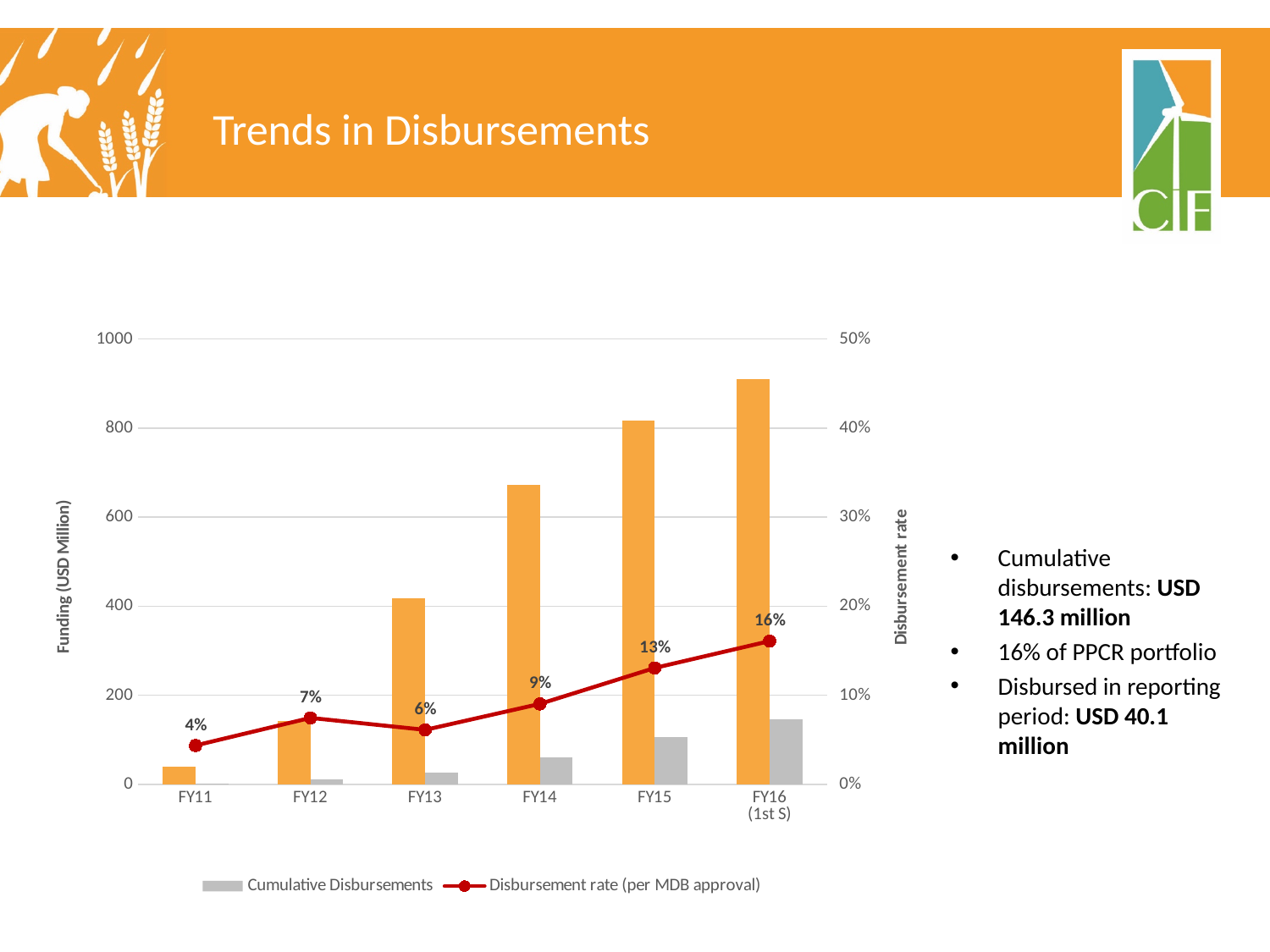

# Trends in Disbursements

### Chart

| Category | Cumulative MDB approvals | Cumulative Disbursements | Disbursement rate (per MDB approval) |
|---|---|---|---|
| FY11 | 39.22663288 | 1.71003083 | 0.0435936175106141 |
| FY12 | 141.6787554399999 | 10.56807216 | 0.0745917913181805 |
| FY13 | 418.2697554399999 | 25.56352532000001 | 0.0611173172038423 |
| FY14 | 672.01675544 | 60.682274701 | 0.0902987525381991 |
| FY15 | 816.0617254399983 | 106.61685082 | 0.130648022687885 |
| FY16
(1st S) | 909.88672544 | 146.25168105 | 0.160736141061159 |
Cumulative disbursements: USD 146.3 million
16% of PPCR portfolio
Disbursed in reporting period: USD 40.1 million